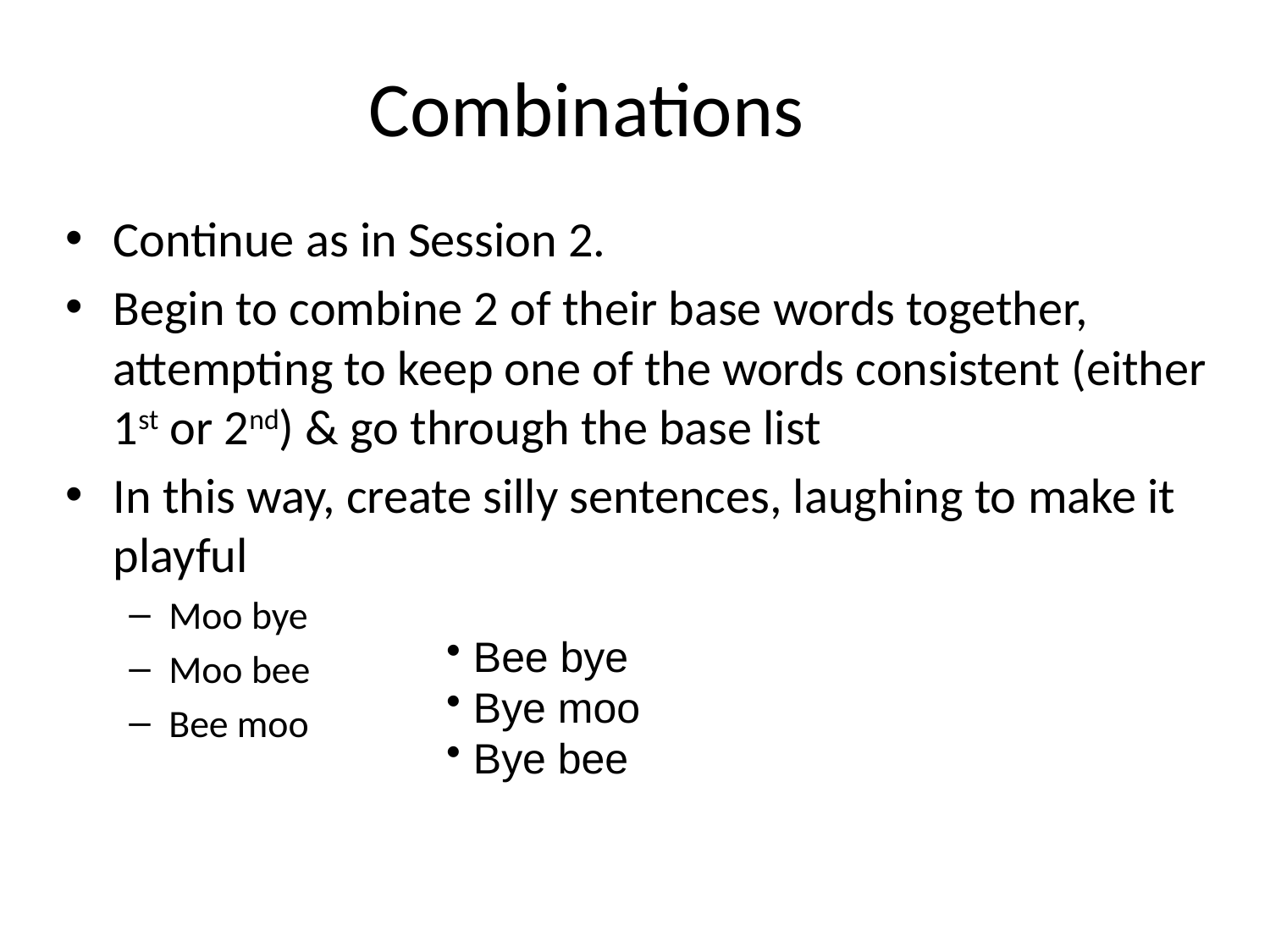

# Combinations
Continue as in Session 2.
Begin to combine 2 of their base words together, attempting to keep one of the words consistent (either 1st or 2nd) & go through the base list
In this way, create silly sentences, laughing to make it playful
Moo bye
Moo bee
Bee moo

 Bee bye
 Bye moo
 Bye bee